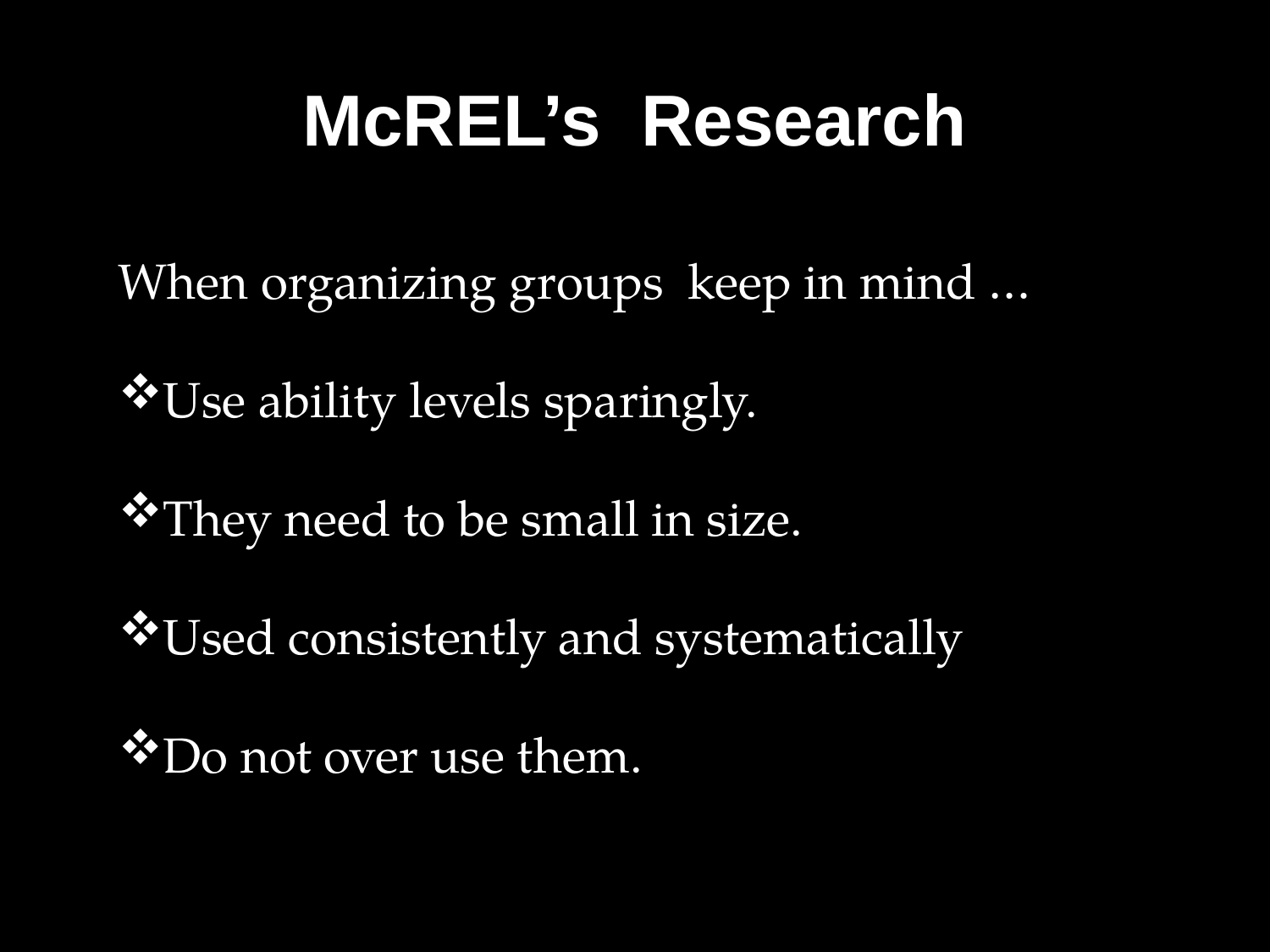

# McREL’s  Research
When organizing groups  keep in mind …

Use ability levels sparingly.

They need to be small in size.

Used consistently and systematically

Do not over use them.